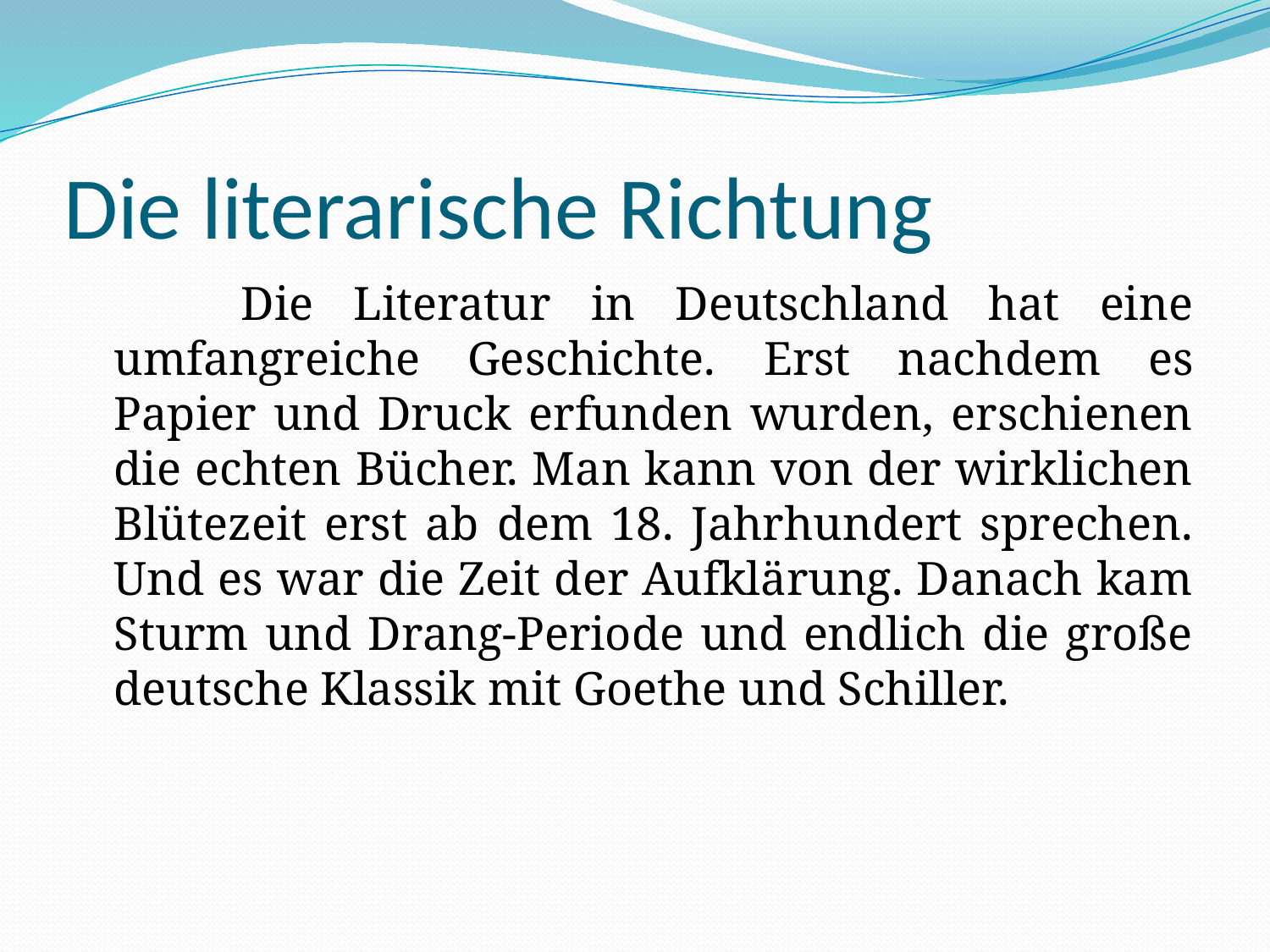

# Die literarische Richtung
		Die Literatur in Deutschland hat eine umfangreiche Geschichte. Erst nachdem es Papier und Druck erfunden wurden, erschienen die echten Bücher. Man kann von der wirklichen Blütezeit erst ab dem 18. Jahrhundert sprechen. Und es war die Zeit der Aufklärung. Danach kam Sturm und Drang-Periode und endlich die große deutsche Klassik mit Goethe und Schiller.